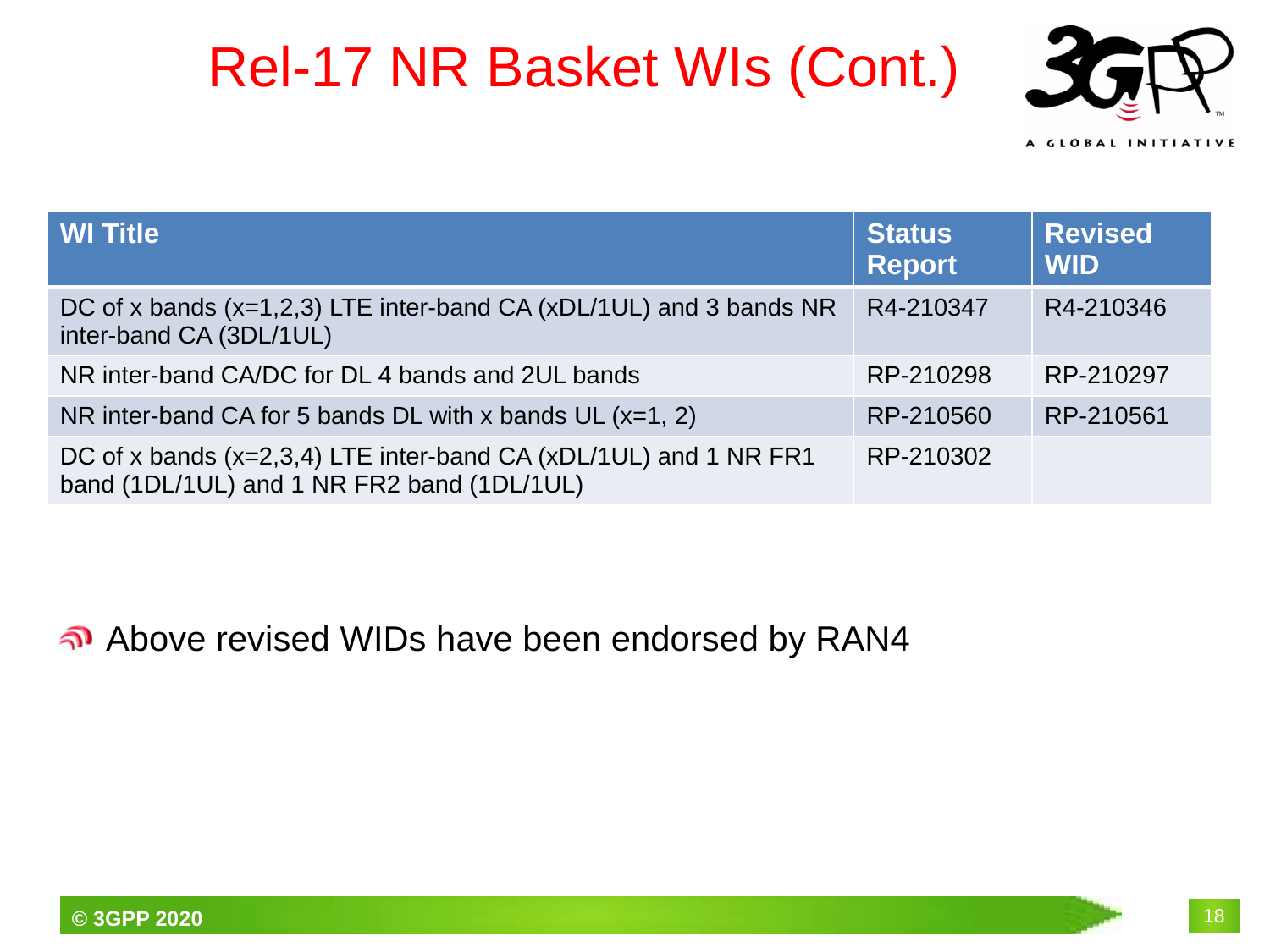

# Rel-17 NR Basket WIs (Cont.)

Above revised WIDs have been endorsed by RAN4

| WI Title | Status Report | Revised WID |
| --- | --- | --- |
| DC of x bands (x=1,2,3) LTE inter-band CA (xDL/1UL) and 3 bands NR inter-band CA (3DL/1UL) | R4-210347 | R4-210346 |
| NR inter-band CA/DC for DL 4 bands and 2UL bands | RP-210298 | RP-210297 |
| NR inter-band CA for 5 bands DL with x bands UL (x=1, 2) | RP-210560 | RP-210561 |
| DC of x bands (x=2,3,4) LTE inter-band CA (xDL/1UL) and 1 NR FR1 band (1DL/1UL) and 1 NR FR2 band (1DL/1UL) | RP-210302 |  |
18